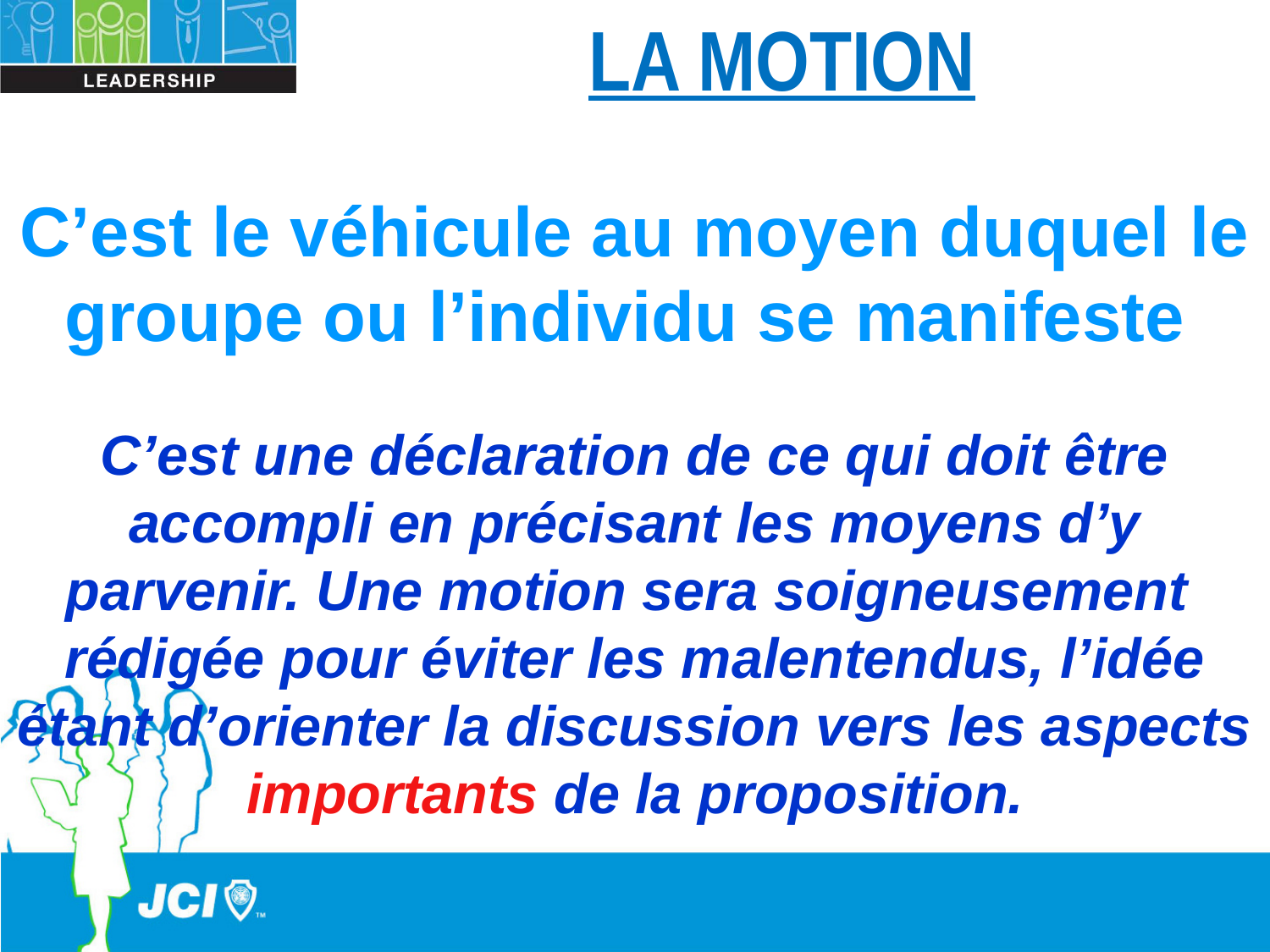

LA MOTION
C’est le véhicule au moyen duquel le groupe ou l’individu se manifeste

C’est une déclaration de ce qui doit être accompli en précisant les moyens d’y parvenir. Une motion sera soigneusement  rédigée pour éviter les malentendus, l’idée étant d’orienter la discussion vers les aspects
 importants de la proposition.